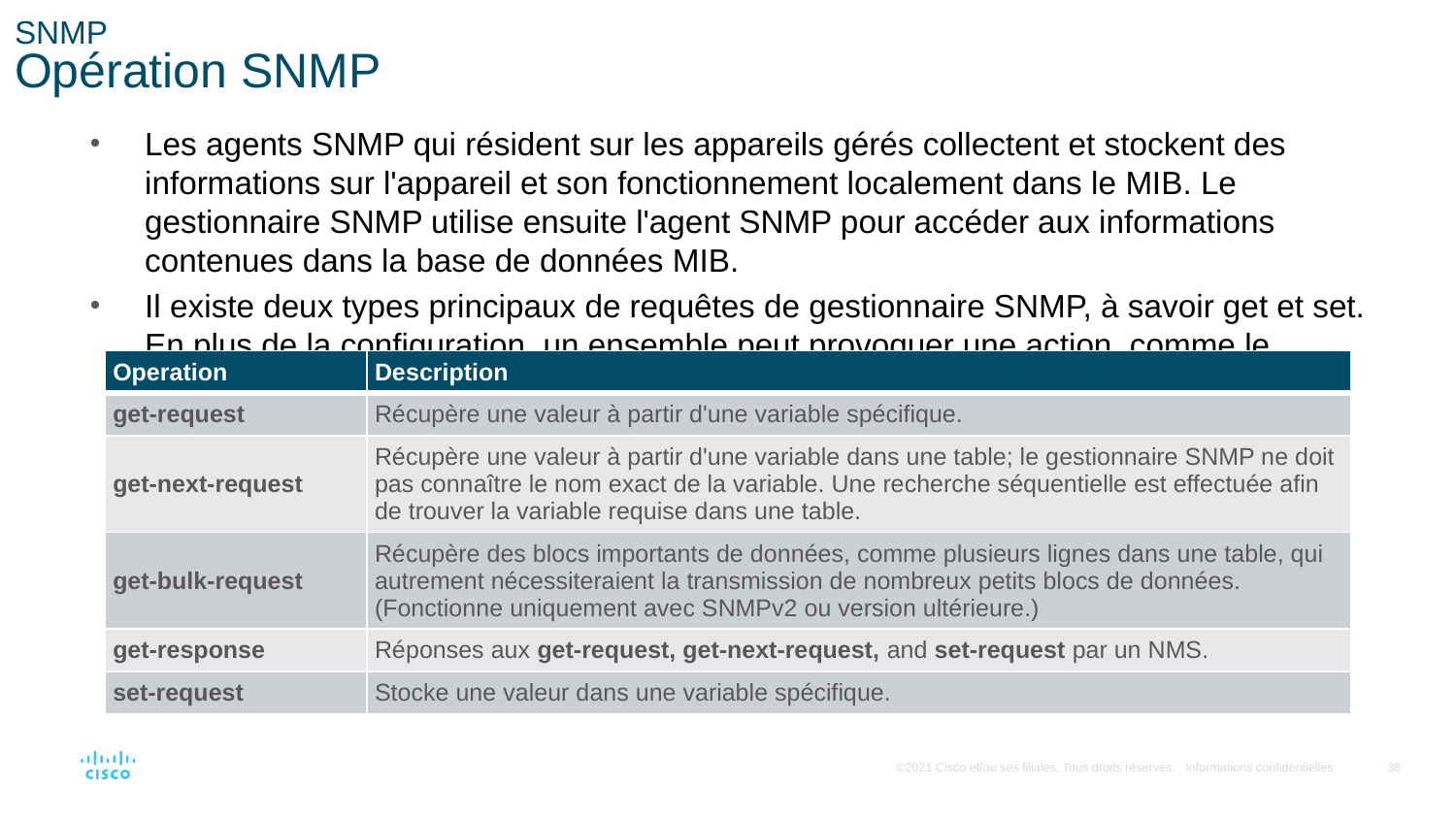

# SNMP Opération SNMP
Les agents SNMP qui résident sur les appareils gérés collectent et stockent des informations sur l'appareil et son fonctionnement localement dans le MIB. Le gestionnaire SNMP utilise ensuite l'agent SNMP pour accéder aux informations contenues dans la base de données MIB.
Il existe deux types principaux de requêtes de gestionnaire SNMP, à savoir get et set. En plus de la configuration, un ensemble peut provoquer une action, comme le redémarrage d'un routeur.
| Operation | Description |
| --- | --- |
| get-request | Récupère une valeur à partir d'une variable spécifique. |
| get-next-request | Récupère une valeur à partir d'une variable dans une table; le gestionnaire SNMP ne doit pas connaître le nom exact de la variable. Une recherche séquentielle est effectuée afin de trouver la variable requise dans une table. |
| get-bulk-request | Récupère des blocs importants de données, comme plusieurs lignes dans une table, qui autrement nécessiteraient la transmission de nombreux petits blocs de données. (Fonctionne uniquement avec SNMPv2 ou version ultérieure.) |
| get-response | Réponses aux get-request, get-next-request, and set-request par un NMS. |
| set-request | Stocke une valeur dans une variable spécifique. |